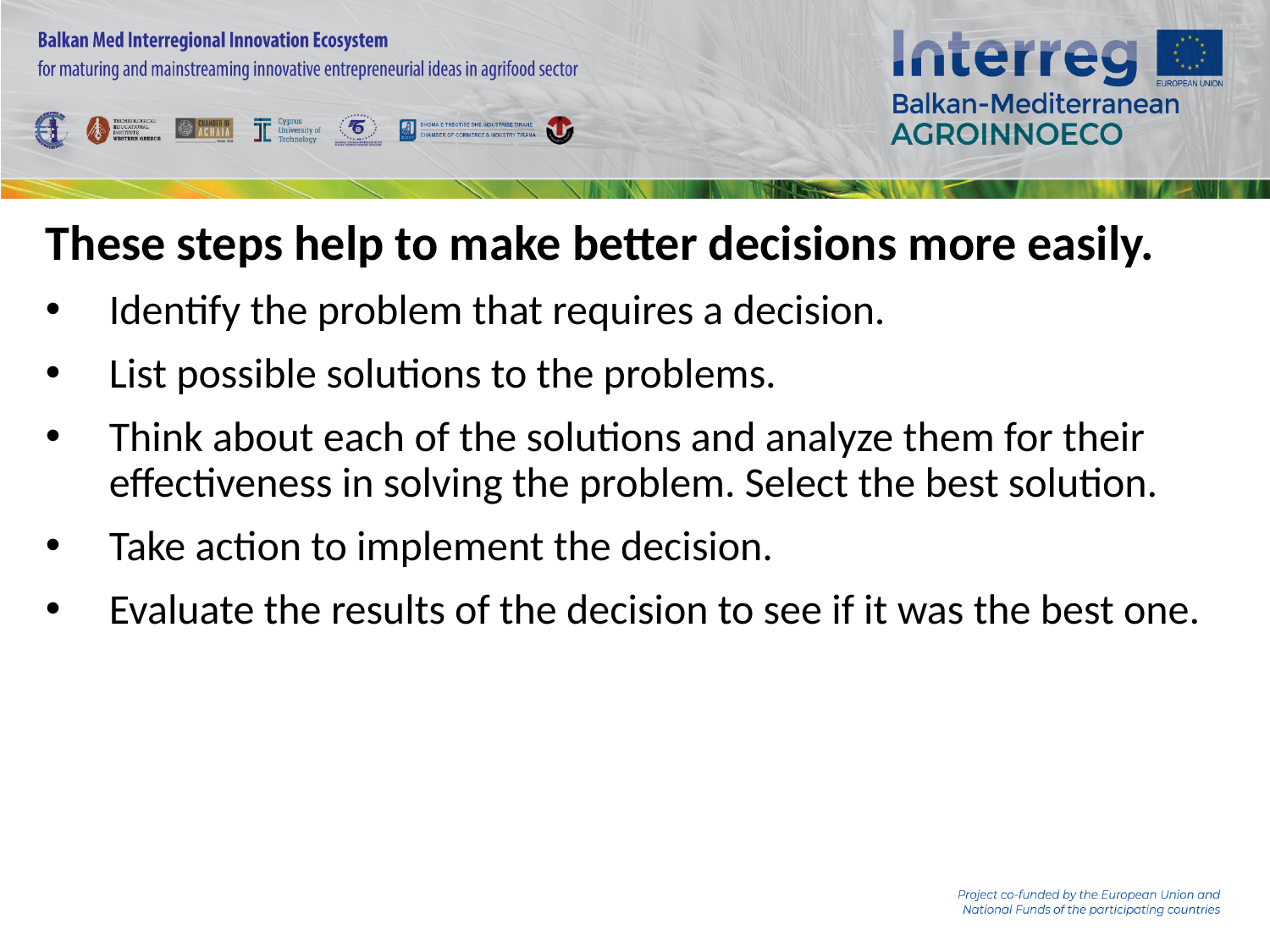

These steps help to make better decisions more easily.
Identify the problem that requires a decision.
List possible solutions to the problems.
Think about each of the solutions and analyze them for their effectiveness in solving the problem. Select the best solution.
Take action to implement the decision.
Evaluate the results of the decision to see if it was the best one.